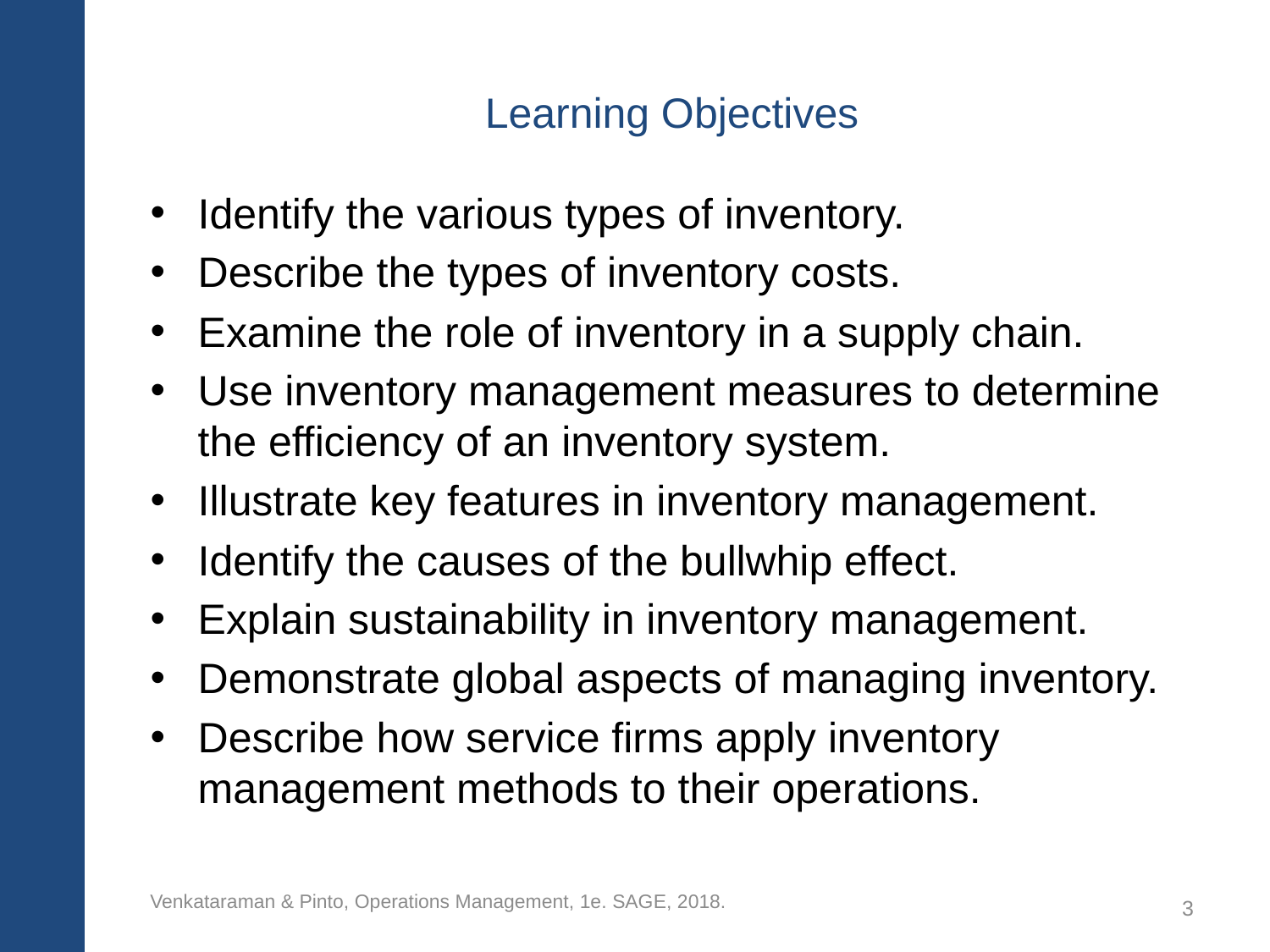

# Learning Objectives
Identify the various types of inventory.
Describe the types of inventory costs.
Examine the role of inventory in a supply chain.
Use inventory management measures to determine the efficiency of an inventory system.
Illustrate key features in inventory management.
Identify the causes of the bullwhip effect.
Explain sustainability in inventory management.
Demonstrate global aspects of managing inventory.
Describe how service firms apply inventory management methods to their operations.
Venkataraman & Pinto, Operations Management, 1e. SAGE, 2018.
3